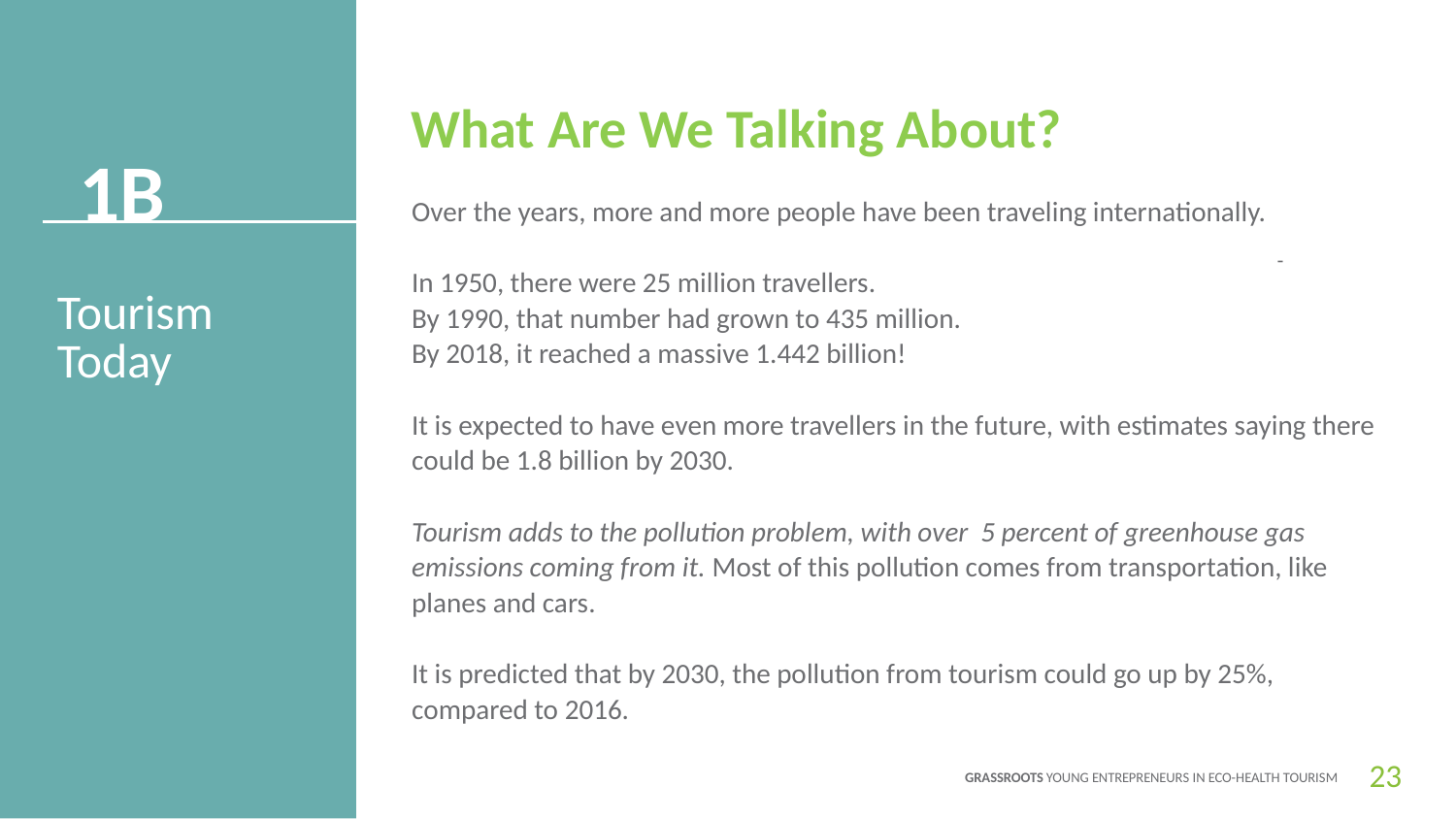

What Are We Talking About?
1B
Over the years, more and more people have been traveling internationally.

In 1950, there were 25 million travellers.
By 1990, that number had grown to 435 million.
By 2018, it reached a massive 1.442 billion!

It is expected to have even more travellers in the future, with estimates saying there could be 1.8 billion by 2030.

Tourism adds to the pollution problem, with over  5 percent of greenhouse gas emissions coming from it. Most of this pollution comes from transportation, like planes and cars.

It is predicted that by 2030, the pollution from tourism could go up by 25%, compared to 2016.
-
Tourism
Today

23